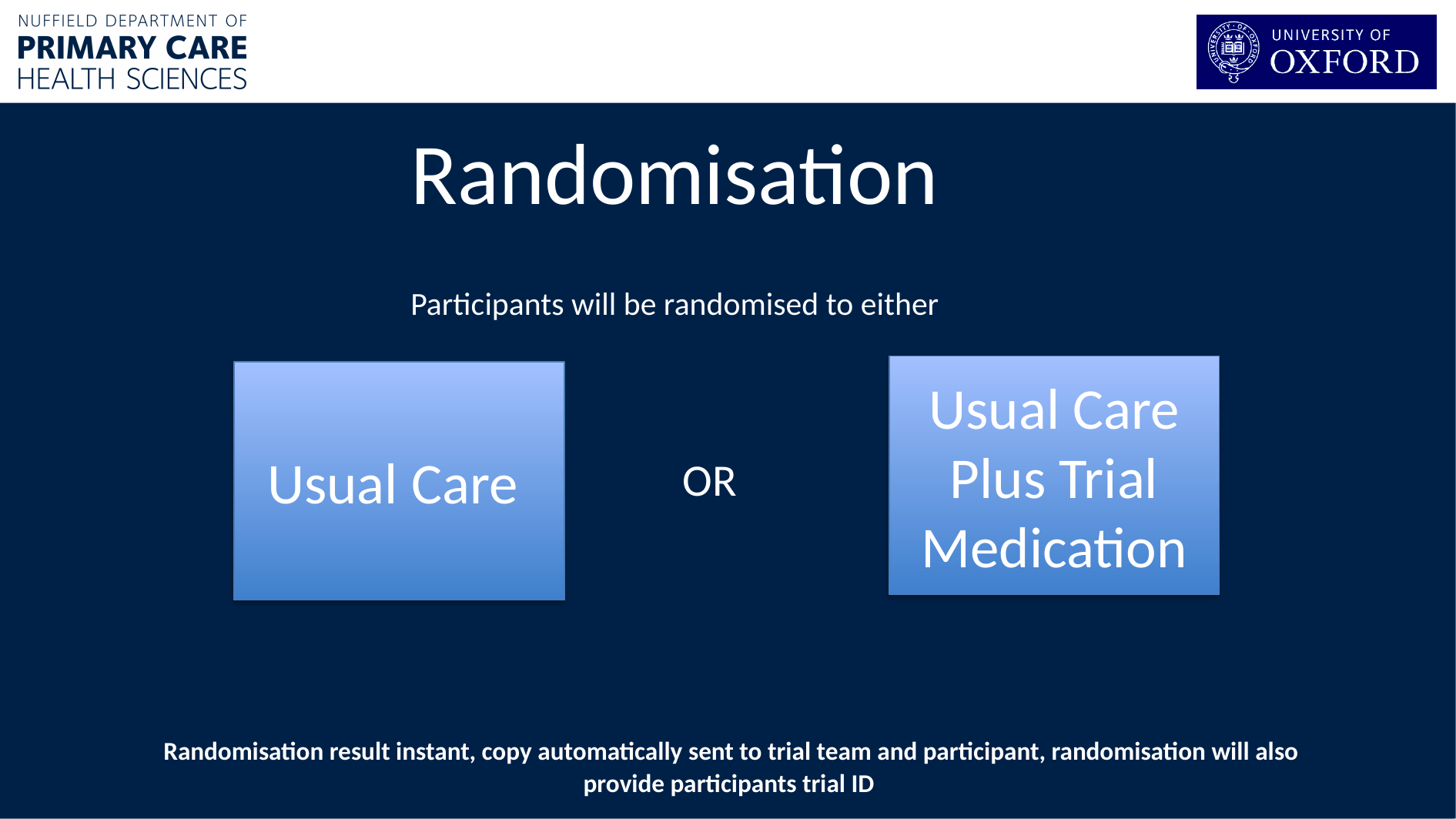

Randomisation

Participants will be randomised to either
Usual Care Plus Trial Medication
Usual Care
OR
Randomisation result instant, copy automatically sent to trial team and participant, randomisation will also provide participants trial ID